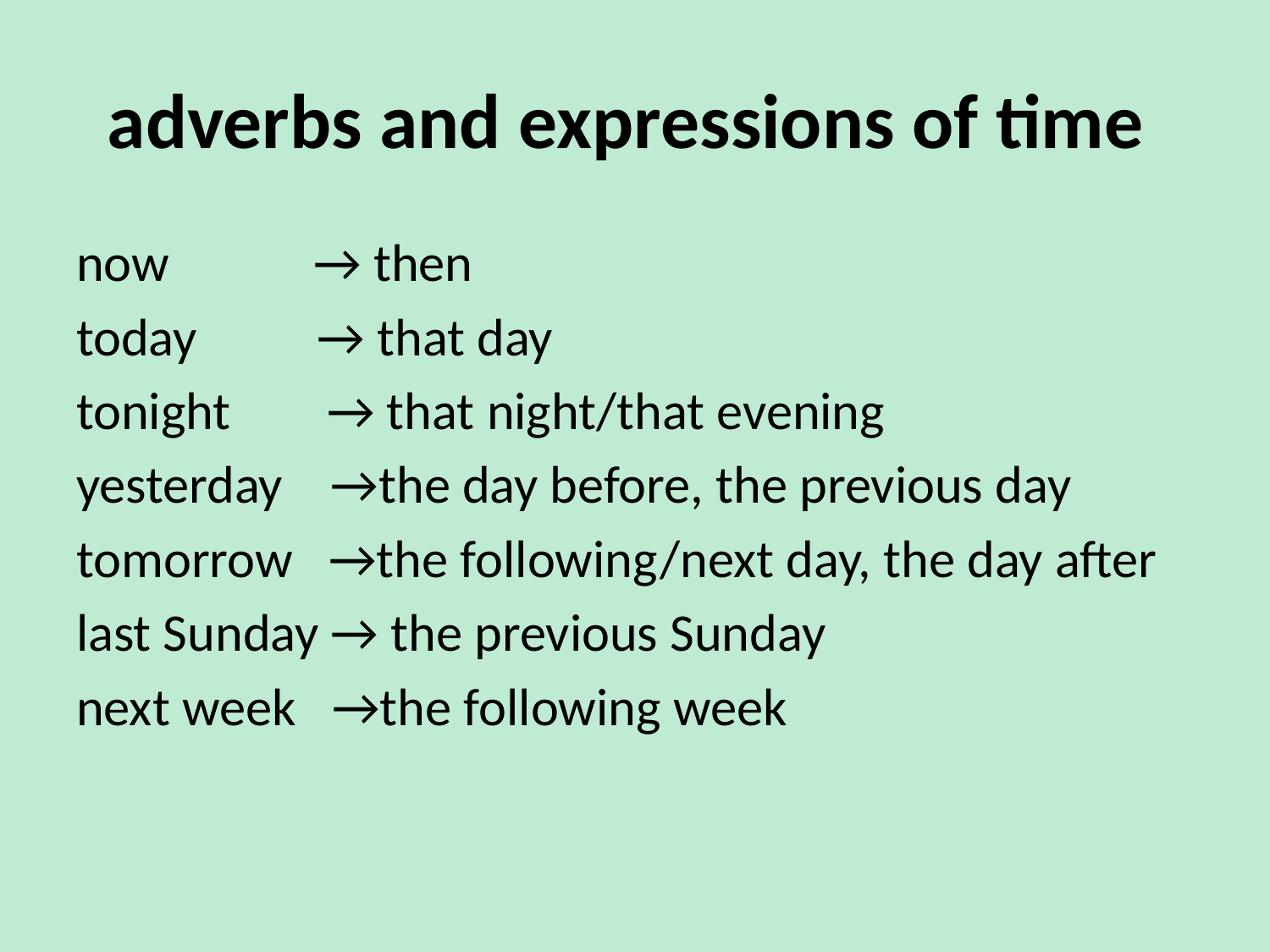

# adverbs and expressions of time
now            → then
today          → that day
tonight        → that night/that evening
yesterday    →the day before, the previous day
tomorrow   →the following/next day, the day after
last Sunday → the previous Sunday
next week   →the following week